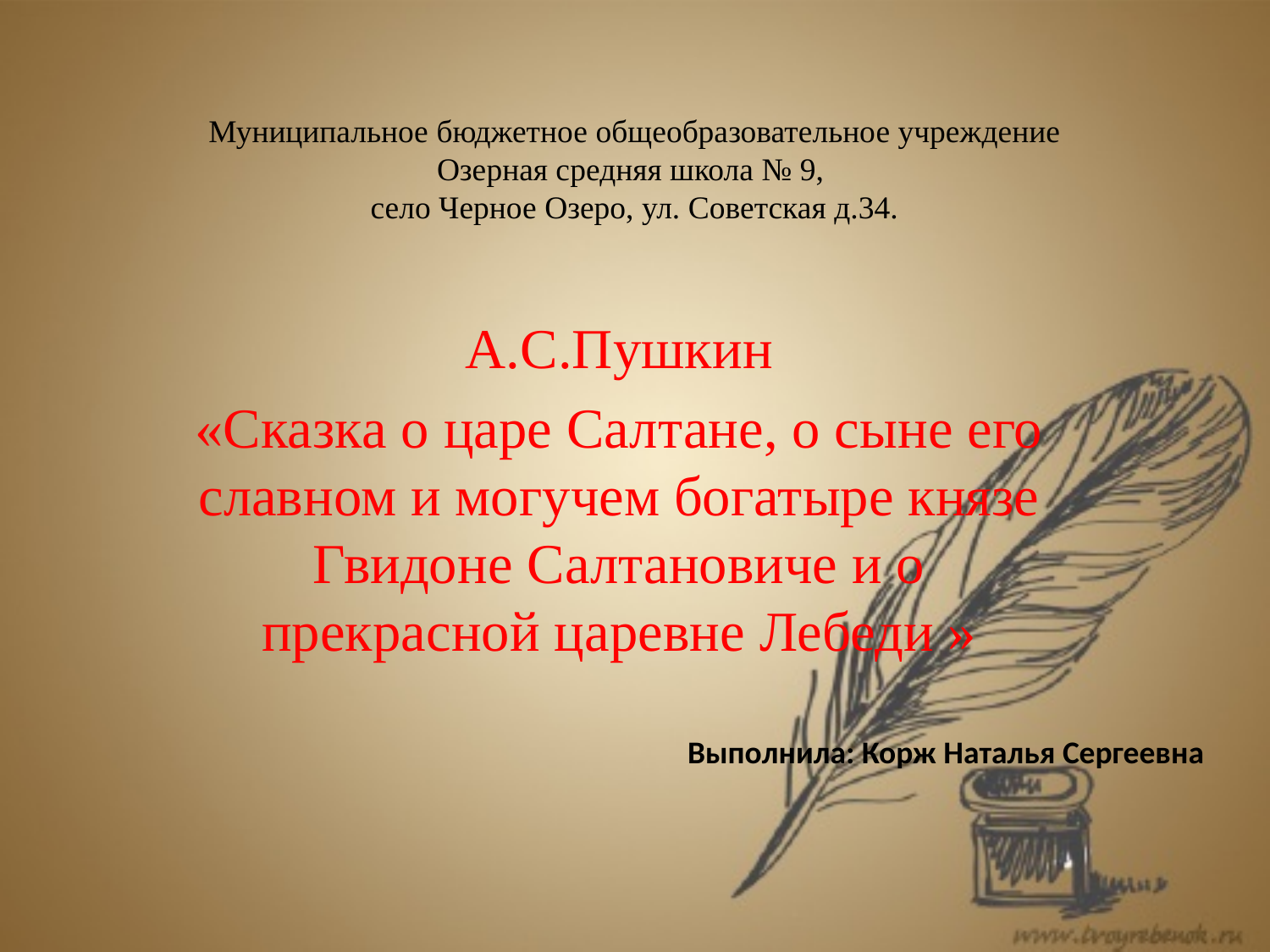

# Муниципальное бюджетное общеобразовательное учреждение Озерная средняя школа № 9, село Черное Озеро, ул. Советская д.34.
А.С.Пушкин
«Сказка о царе Салтане, о сыне его славном и могучем богатыре князе Гвидоне Салтановиче и о прекрасной царевне Лебеди »
Выполнила: Корж Наталья Сергеевна